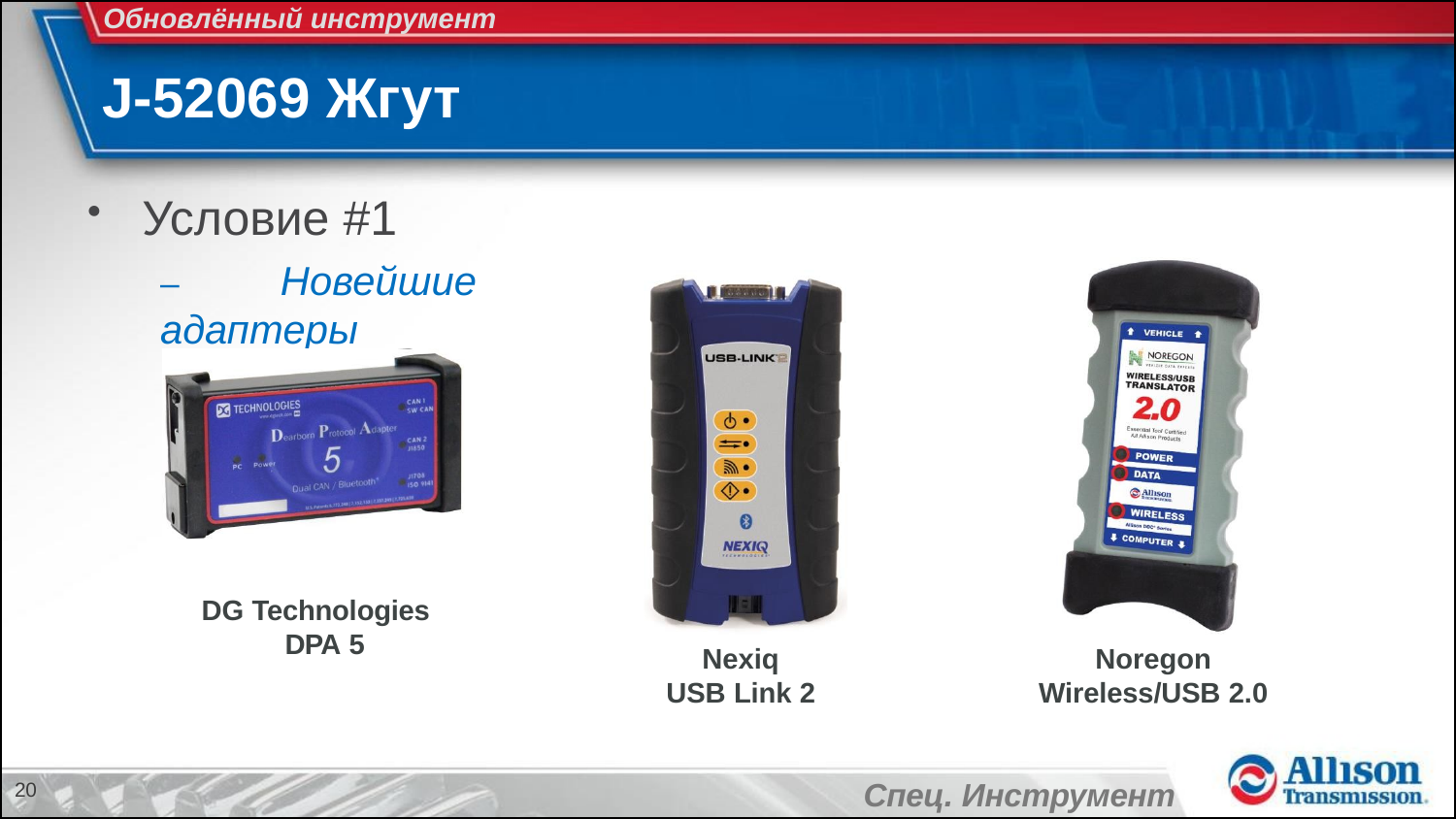

Обновлённый инструмент
# J-52069 Жгут
Условие #1
–	Новейшие адаптеры

DG Technologies  DPA 5
Nexiq
USB Link 2
Noregon
Wireless/USB 2.0

20
Спец. Инструмент